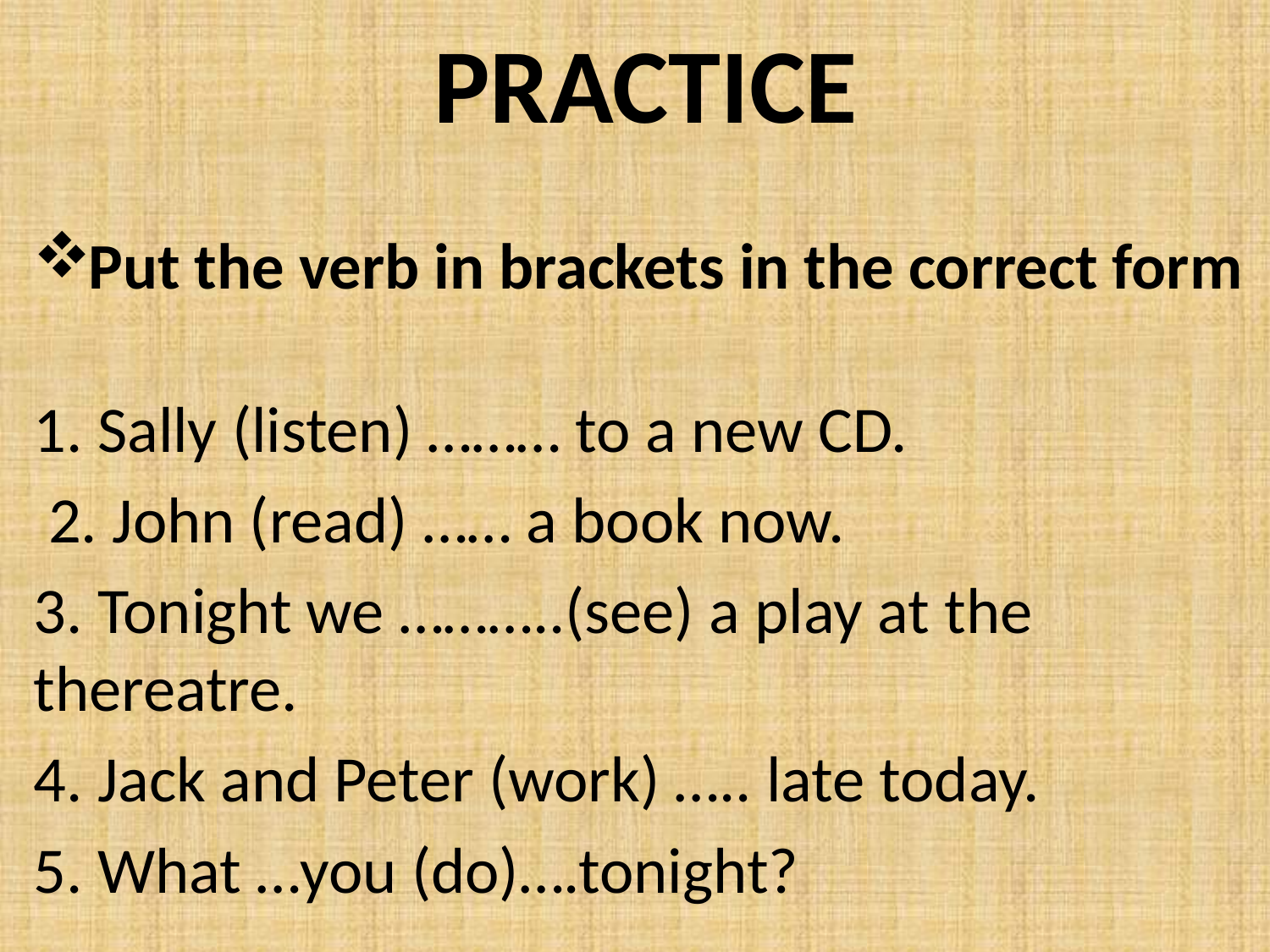

# PRACTICE

Put the verb in brackets in the correct form

1. Sally (listen) ……… to a new CD.
 2. John (read) …… a book now.
3. Tonight we ………..(see) a play at the thereatre.
4. Jack and Peter (work) ….. late today.
5. What …you (do)….tonight?